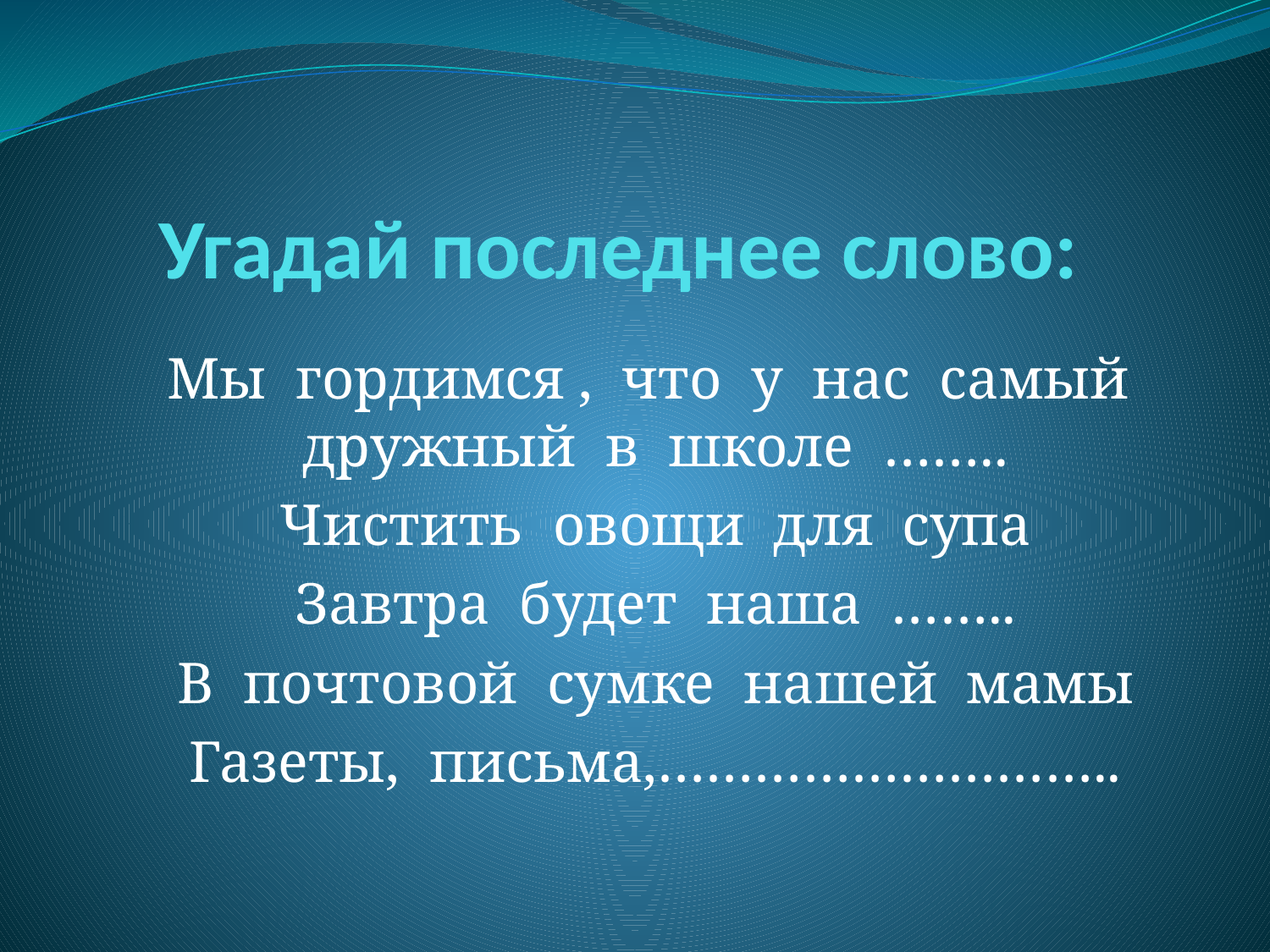

# Угадай последнее слово:
Мы  гордимся ,  что  у  нас  самый  дружный  в  школе  ……..
Чистить  овощи  для  супа
Завтра  будет  наша  ……..
В  почтовой  сумке  нашей  мамы
Газеты,  письма,………………………..